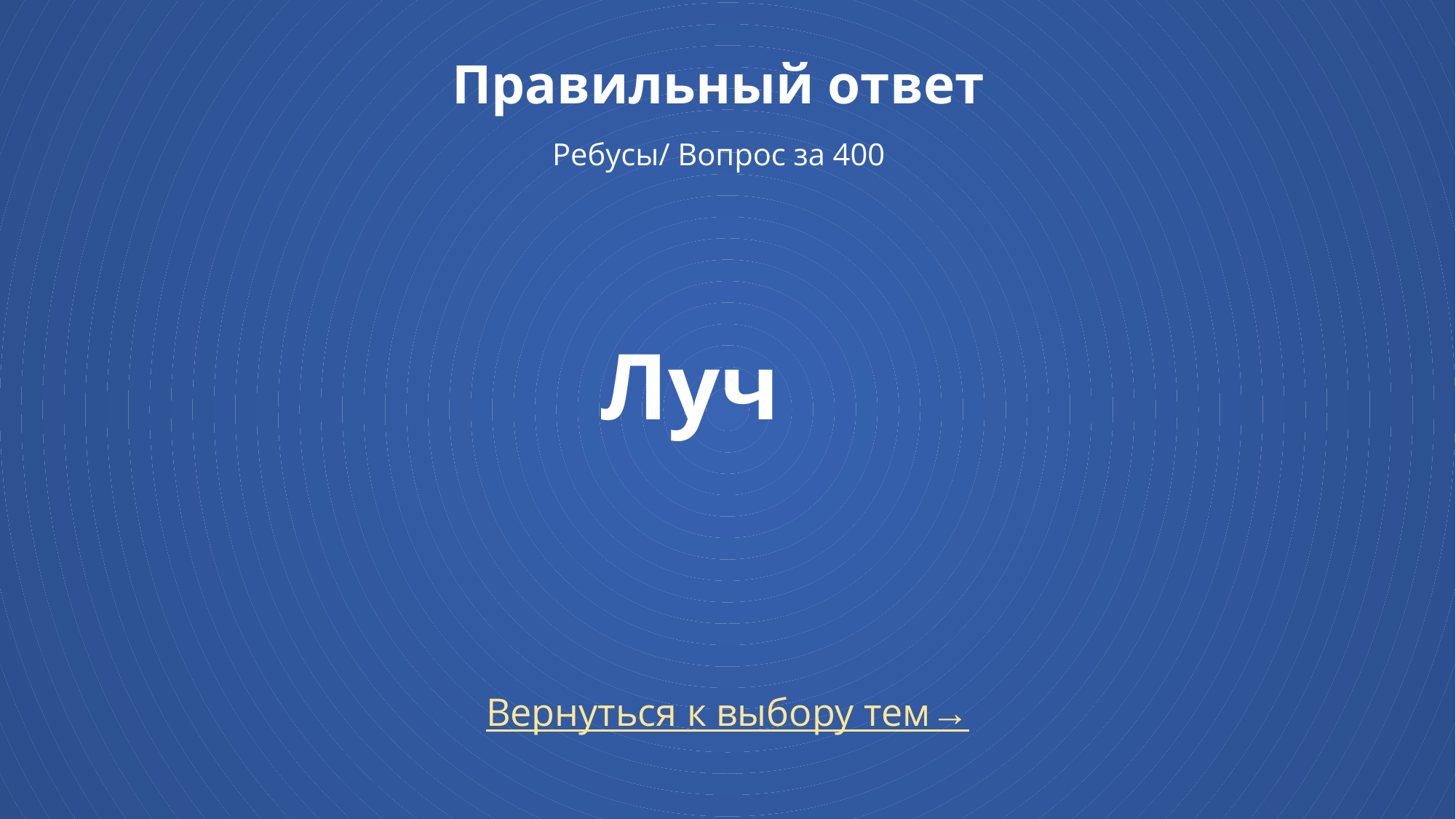

# Правильный ответ Ребусы/ Вопрос за 400
Луч
Вернуться к выбору тем→